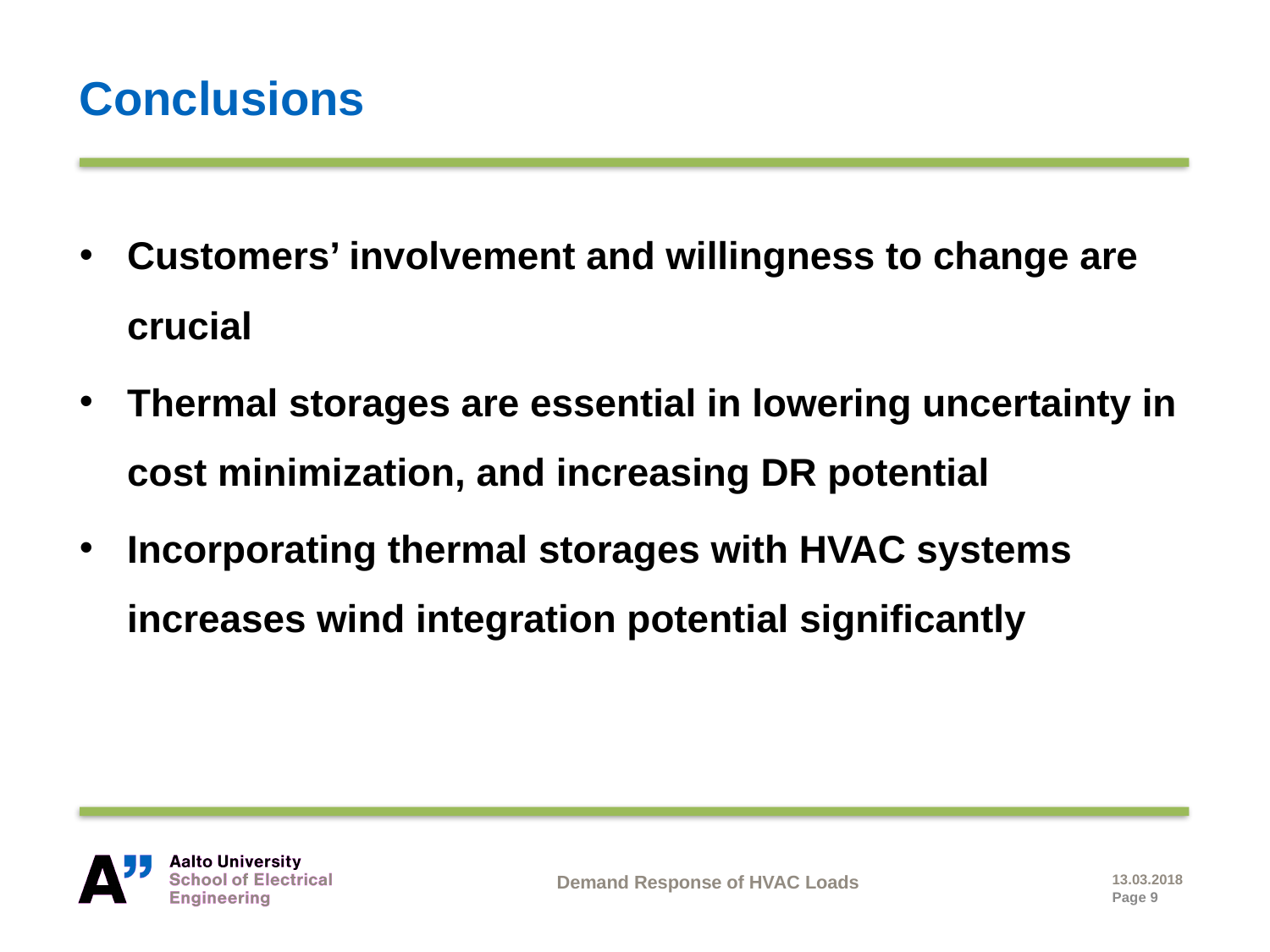

Conclusions
Customers’ involvement and willingness to change are crucial
Thermal storages are essential in lowering uncertainty in cost minimization, and increasing DR potential
Incorporating thermal storages with HVAC systems increases wind integration potential significantly

Demand Response of HVAC Loads
13.03.2018
Page 9